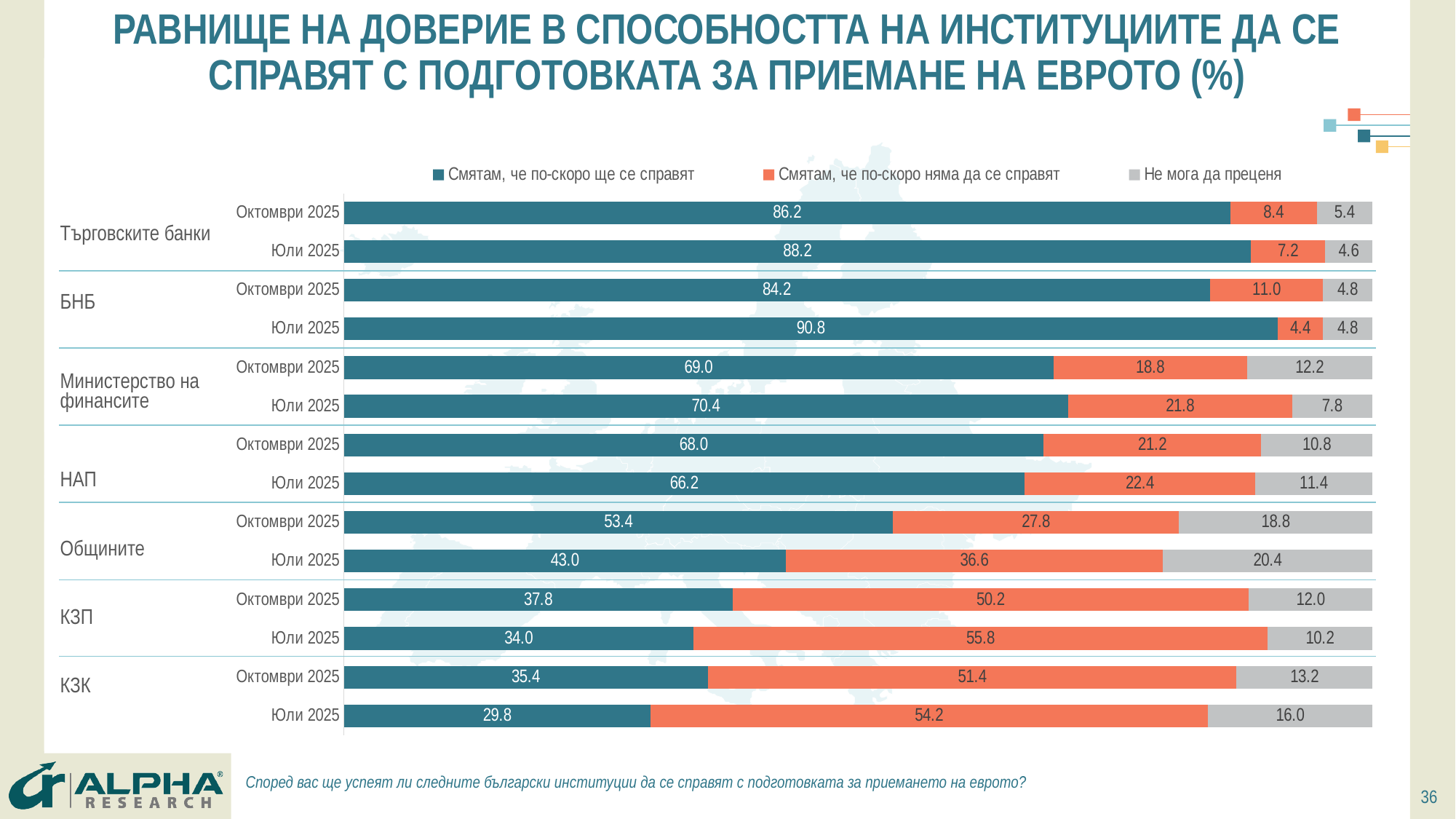

# РАВНИЩЕ НА ДОВЕРИЕ В СПОСОБНОСТТА НА ИНСТИТУЦИИТЕ ДА СЕ СПРАВЯТ С ПОДГОТОВКАТА ЗА ПРИЕМАНЕ НА ЕВРОТО (%)

### Chart

| Category | Смятам, че по-скоро ще се справят | Смятам, че по-скоро няма да се справят | Не мога да преценя |
|---|---|---|---|
| Октомври 2025 | 86.2 | 8.4 | 5.4 |
| Юли 2025 | 88.2 | 7.199999999999999 | 4.6 |
| Октомври 2025 | 84.2 | 11.0 | 4.8 |
| Юли 2025 | 90.8 | 4.3999999999999995 | 4.8 |
| Октомври 2025 | 69.0 | 18.8 | 12.2 |
| Юли 2025 | 70.39999999999999 | 21.8 | 7.8 |
| Октомври 2025 | 68.0 | 21.2 | 10.8 |
| Юли 2025 | 66.2 | 22.400000000000002 | 11.4 |
| Октомври 2025 | 53.400000000000006 | 27.800000000000004 | 18.8 |
| Юли 2025 | 43.0 | 36.6 | 20.4 |
| Октомври 2025 | 37.8 | 50.2 | 12.0 |
| Юли 2025 | 34.0 | 55.800000000000004 | 10.2 |
| Октомври 2025 | 35.4 | 51.4 | 13.200000000000001 |
| Юли 2025 | 29.799999999999997 | 54.2 | 16.0 |
| Търговските банки |
| --- |
| БНБ |
| Министерство на финансите |
| НАП |
| Общините |
| КЗП |
| КЗК |
Според вас ще успеят ли следните български институции да се справят с подготовката за приемането на еврото?
36